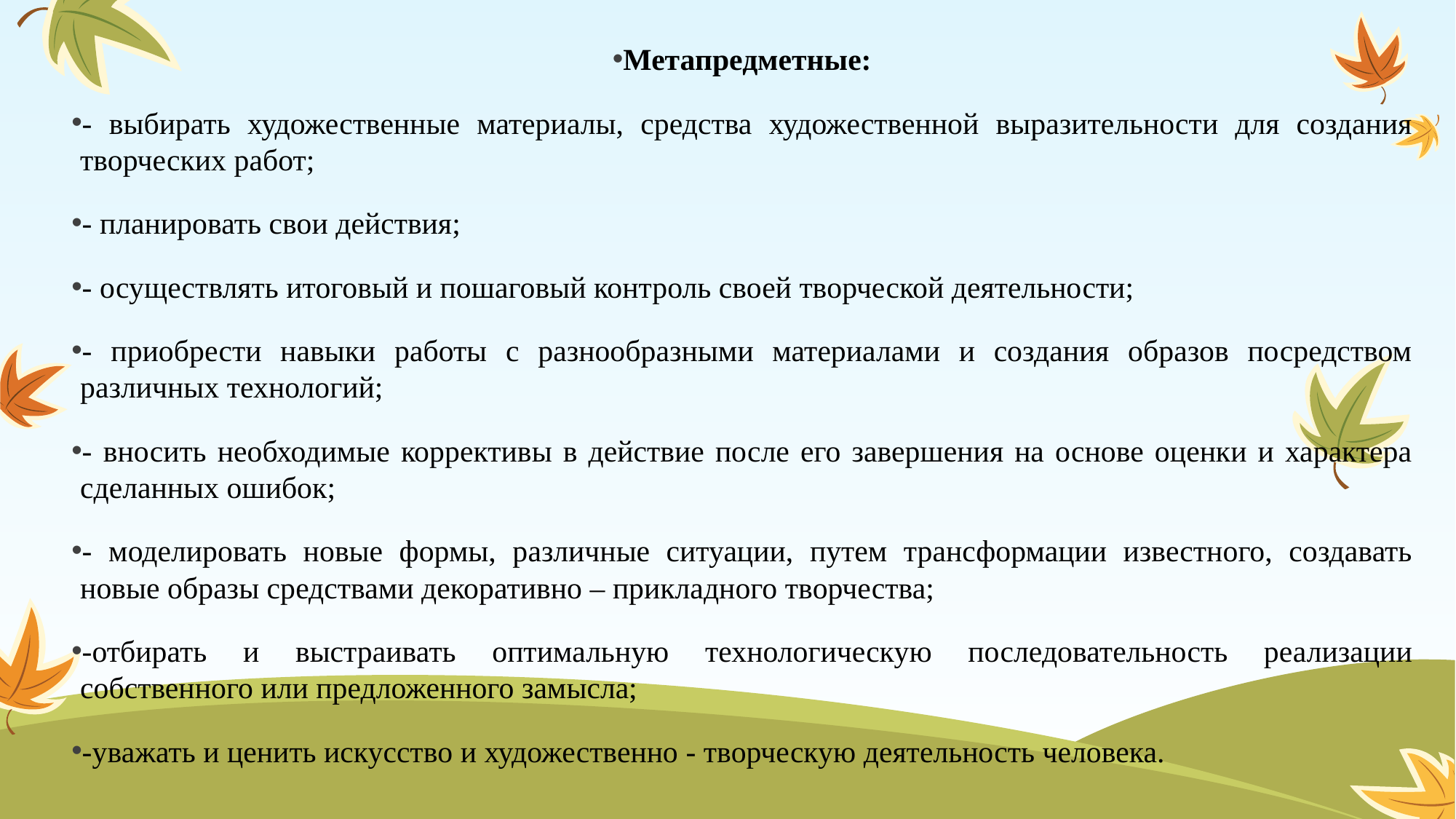

Метапредметные:
- выбирать художественные материалы, средства художественной выразительности для создания творческих работ;
- планировать свои действия;
- осуществлять итоговый и пошаговый контроль своей творческой деятельности;
- приобрести навыки работы с разнообразными материалами и создания образов посредством различных технологий;
- вносить необходимые коррективы в действие после его завершения на основе оценки и характера сделанных ошибок;
- моделировать новые формы, различные ситуации, путем трансформации известного, создавать новые образы средствами декоративно – прикладного творчества;
-отбирать и выстраивать оптимальную технологическую последовательность реализации собственного или предложенного замысла;
-уважать и ценить искусство и художественно - творческую деятельность человека.